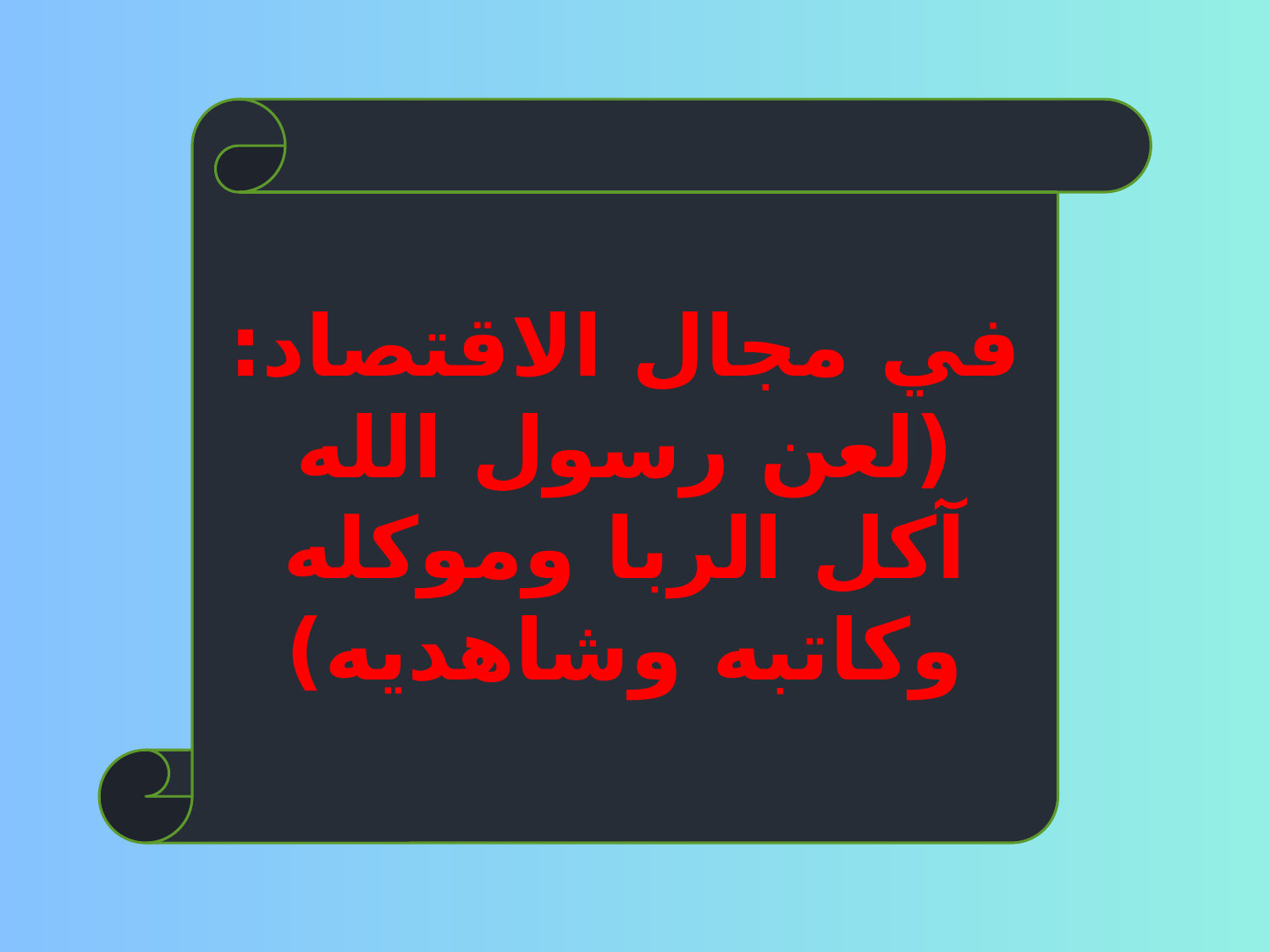

في مجال الاقتصاد:
(لعن رسول الله آكل الربا وموكله وكاتبه وشاهديه)